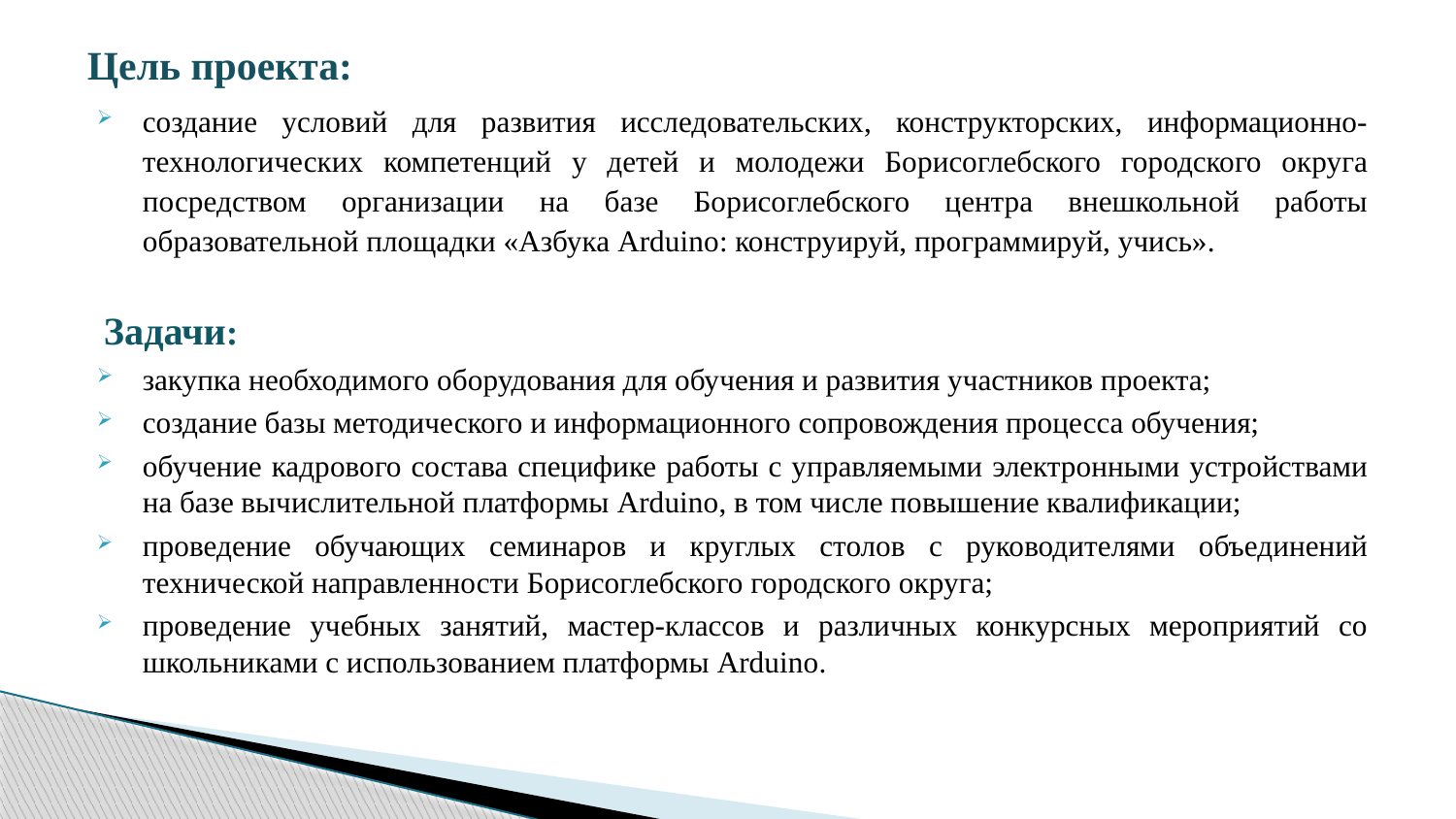

# Цель проекта:
создание условий для развития исследовательских, конструкторских, информационно-технологических компетенций у детей и молодежи Борисоглебского городского округа посредством организации на базе Борисоглебского центра внешкольной работы образовательной площадки «Азбука Arduino: конструируй, программируй, учись».

Задачи:
закупка необходимого оборудования для обучения и развития участников проекта;
создание базы методического и информационного сопровождения процесса обучения;
обучение кадрового состава специфике работы с управляемыми электронными устройствами на базе вычислительной платформы Arduino, в том числе повышение квалификации;
проведение обучающих семинаров и круглых столов с руководителями объединений технической направленности Борисоглебского городского округа;
проведение учебных занятий, мастер-классов и различных конкурсных мероприятий со школьниками с использованием платформы Arduino.